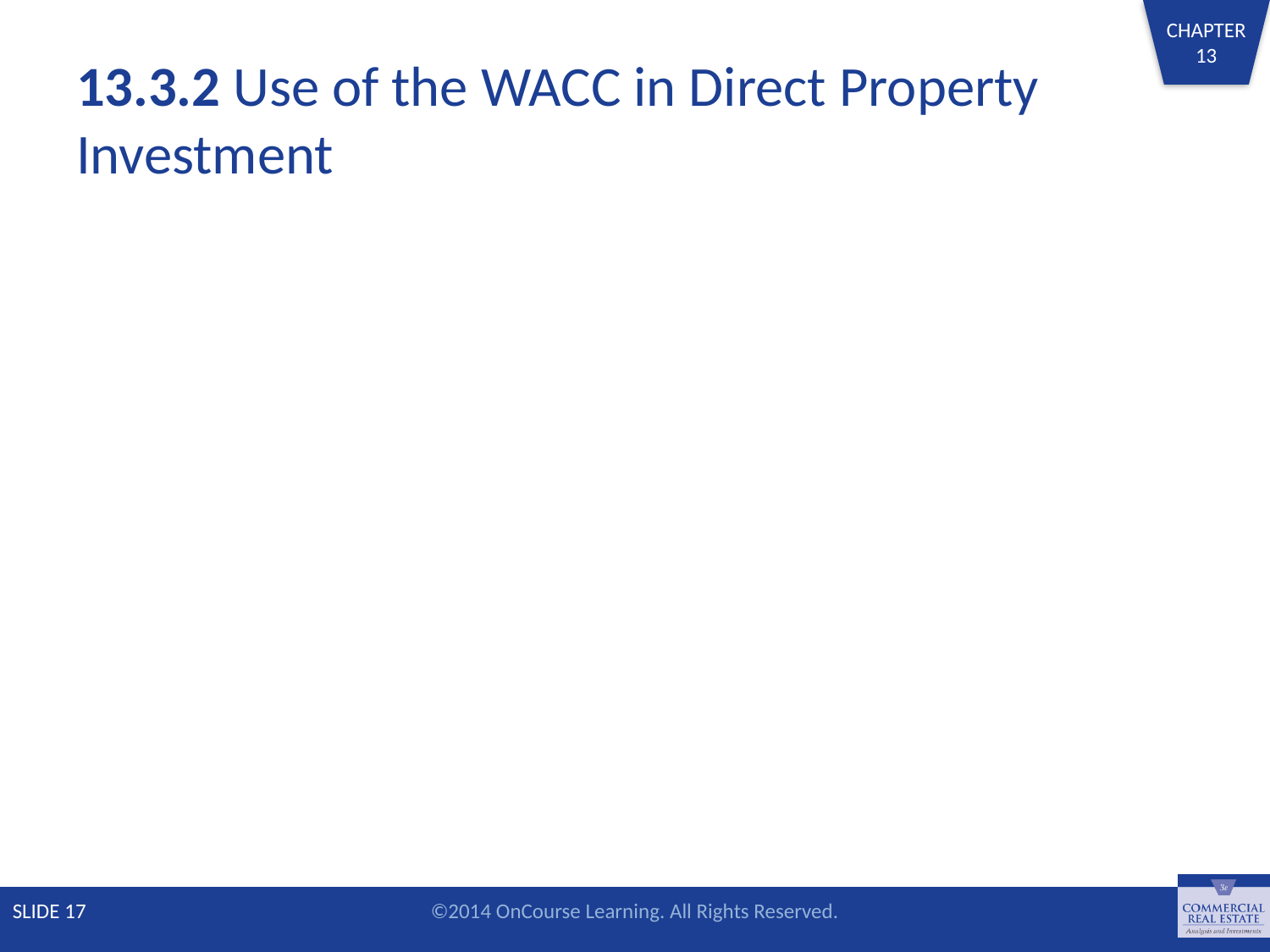

# 13.3.2 Use of the WACC in Direct Property Investment

SLIDE 17